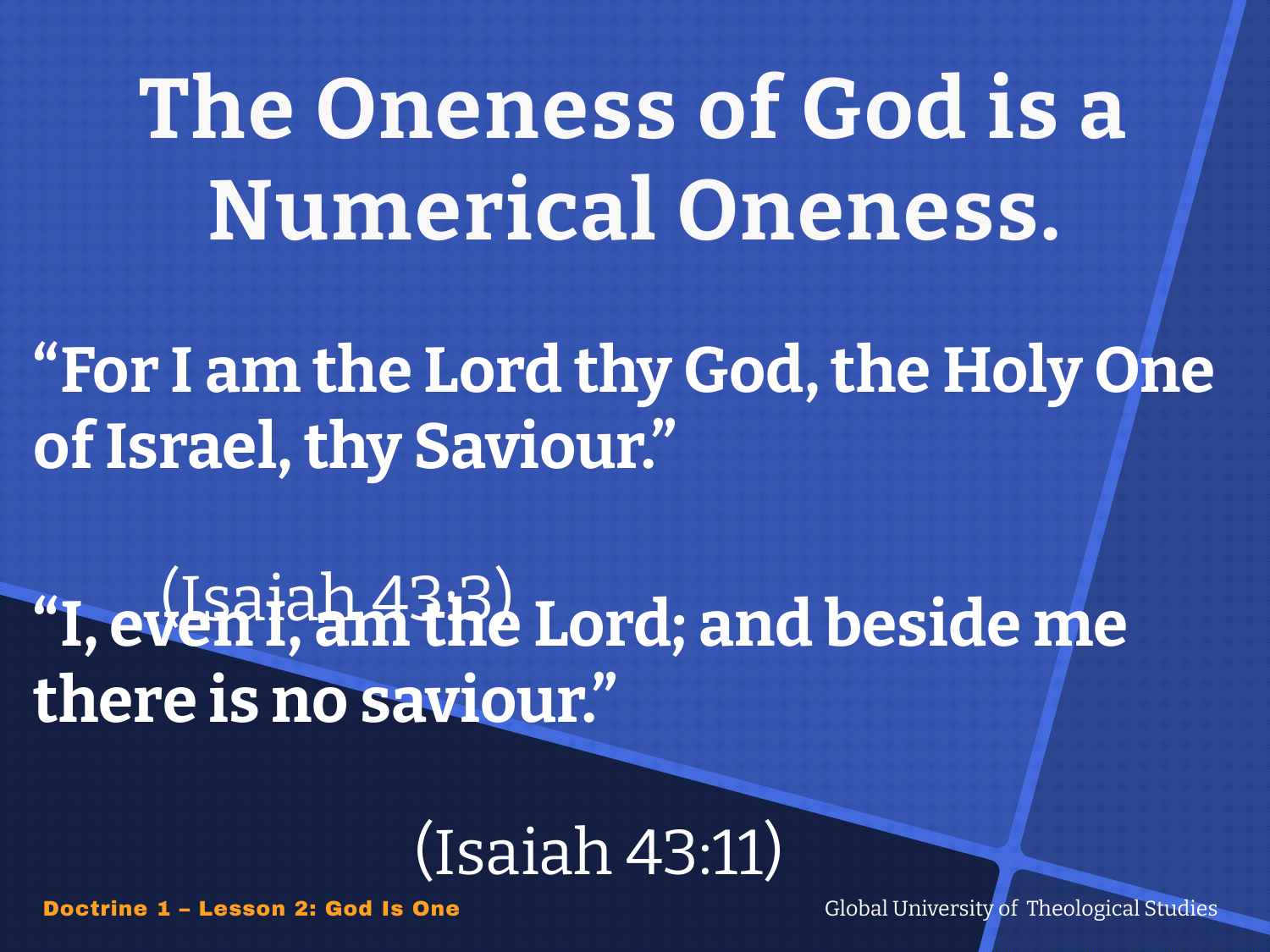

The Oneness of God is a
Numerical Oneness.
“For I am the Lord thy God, the Holy One of Israel, thy Saviour.”             													(Isaiah 43:3)
“I, even I, am the Lord; and beside me there is no saviour.”
												(Isaiah 43:11)
Doctrine 1 – Lesson 2: God Is One                                              Global University of  Theological Studies